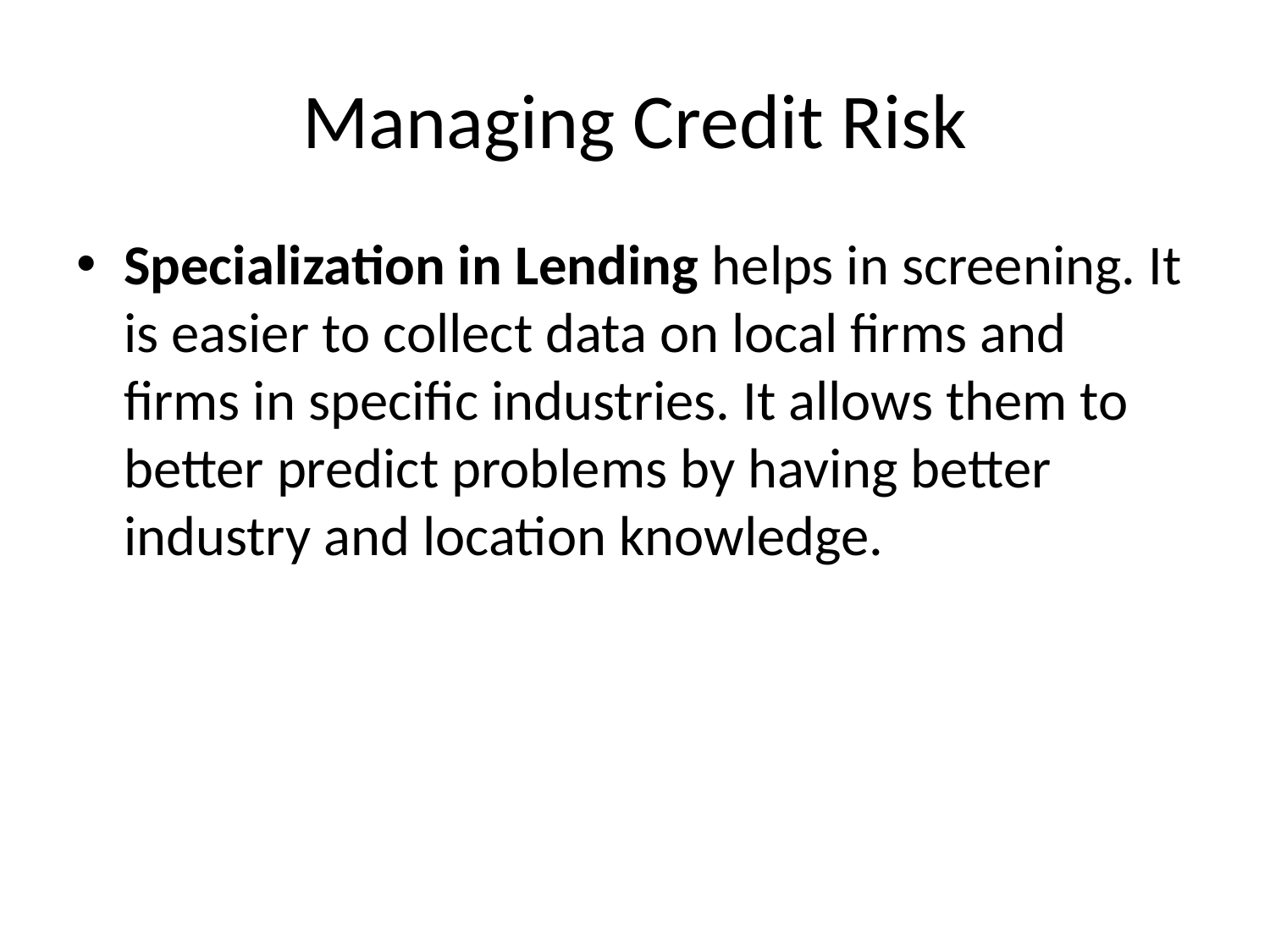

# Managing Credit Risk
Specialization in Lending helps in screening. It is easier to collect data on local firms and firms in specific industries. It allows them to better predict problems by having better industry and location knowledge.